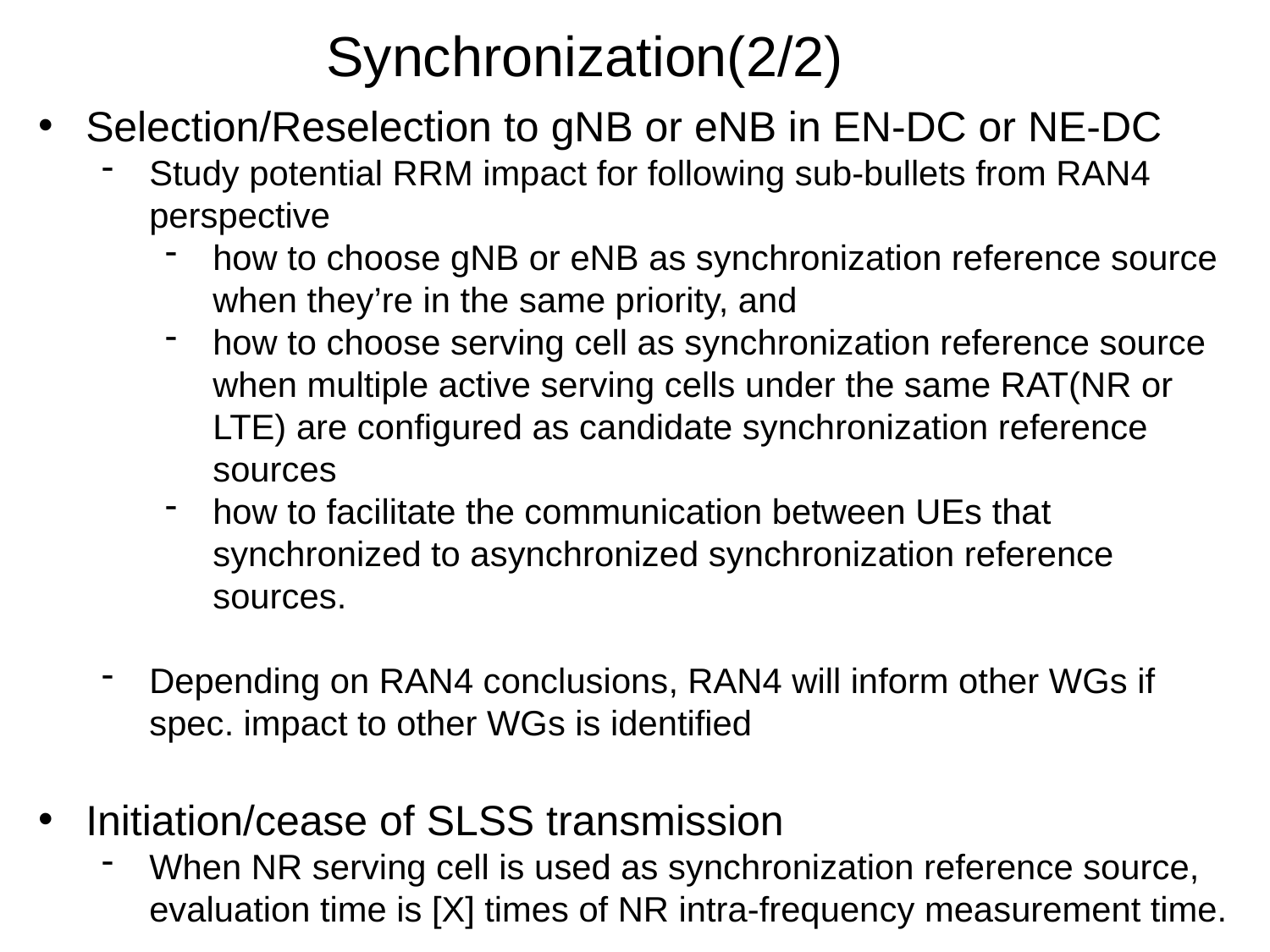

Synchronization(2/2)
Selection/Reselection to gNB or eNB in EN-DC or NE-DC
Study potential RRM impact for following sub-bullets from RAN4 perspective
how to choose gNB or eNB as synchronization reference source when they’re in the same priority, and
how to choose serving cell as synchronization reference source when multiple active serving cells under the same RAT(NR or LTE) are configured as candidate synchronization reference sources
how to facilitate the communication between UEs that synchronized to asynchronized synchronization reference sources.

Depending on RAN4 conclusions, RAN4 will inform other WGs if spec. impact to other WGs is identified

Initiation/cease of SLSS transmission
When NR serving cell is used as synchronization reference source, evaluation time is [X] times of NR intra-frequency measurement time.

Study RRM impact due to timing misalignment between GNSS & gNB/eNB